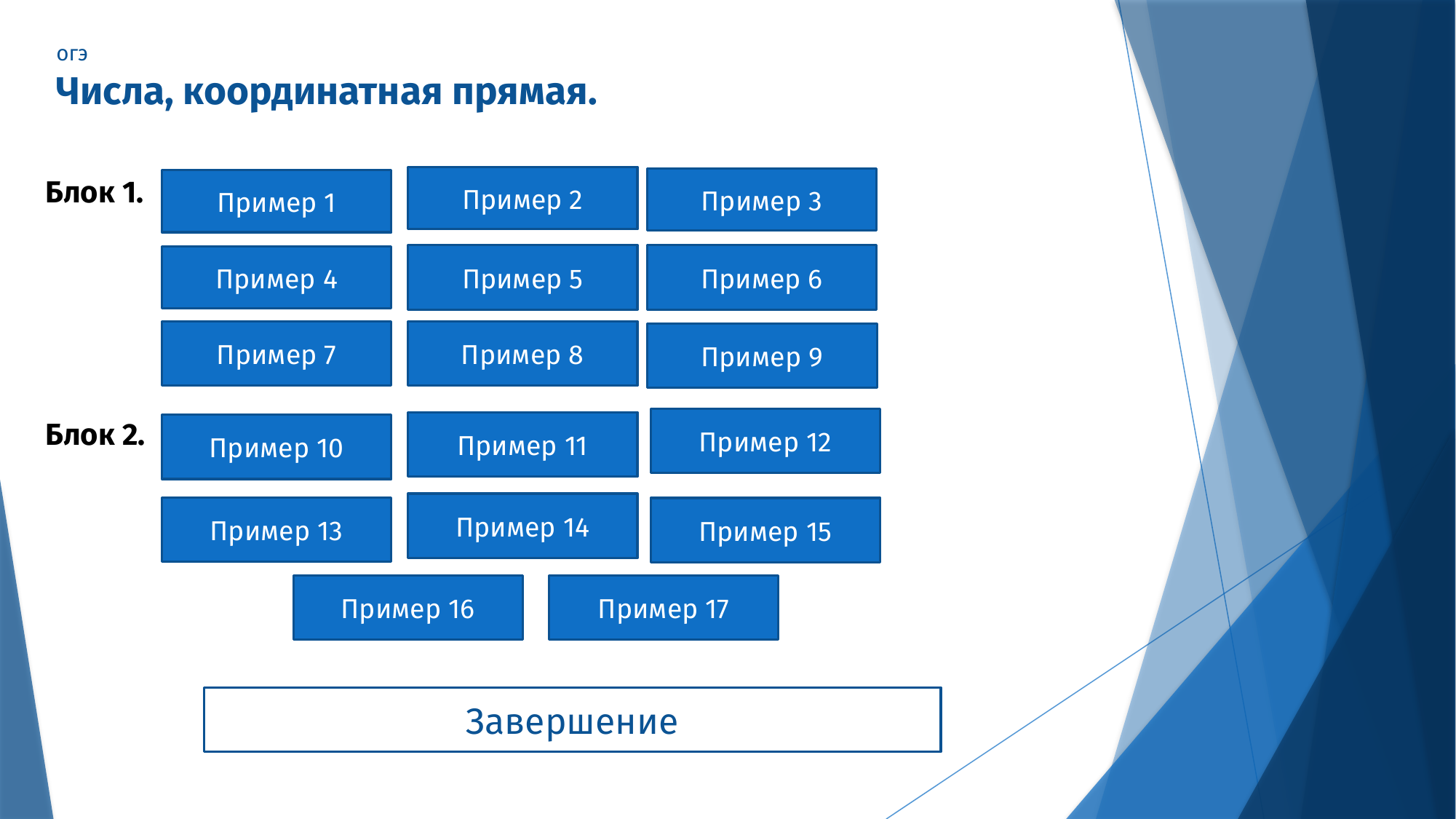

# огэ Числа, координатная прямая.
Блок 1.
Пример 2
Пример 3
Пример 1
Пример 5
Пример 6
Пример 4
Пример 7
Пример 8
Пример 9
Пример 12
Блок 2.
Пример 11
Пример 10
Пример 14
Пример 13
Пример 15
Пример 16
Пример 17
Завершение